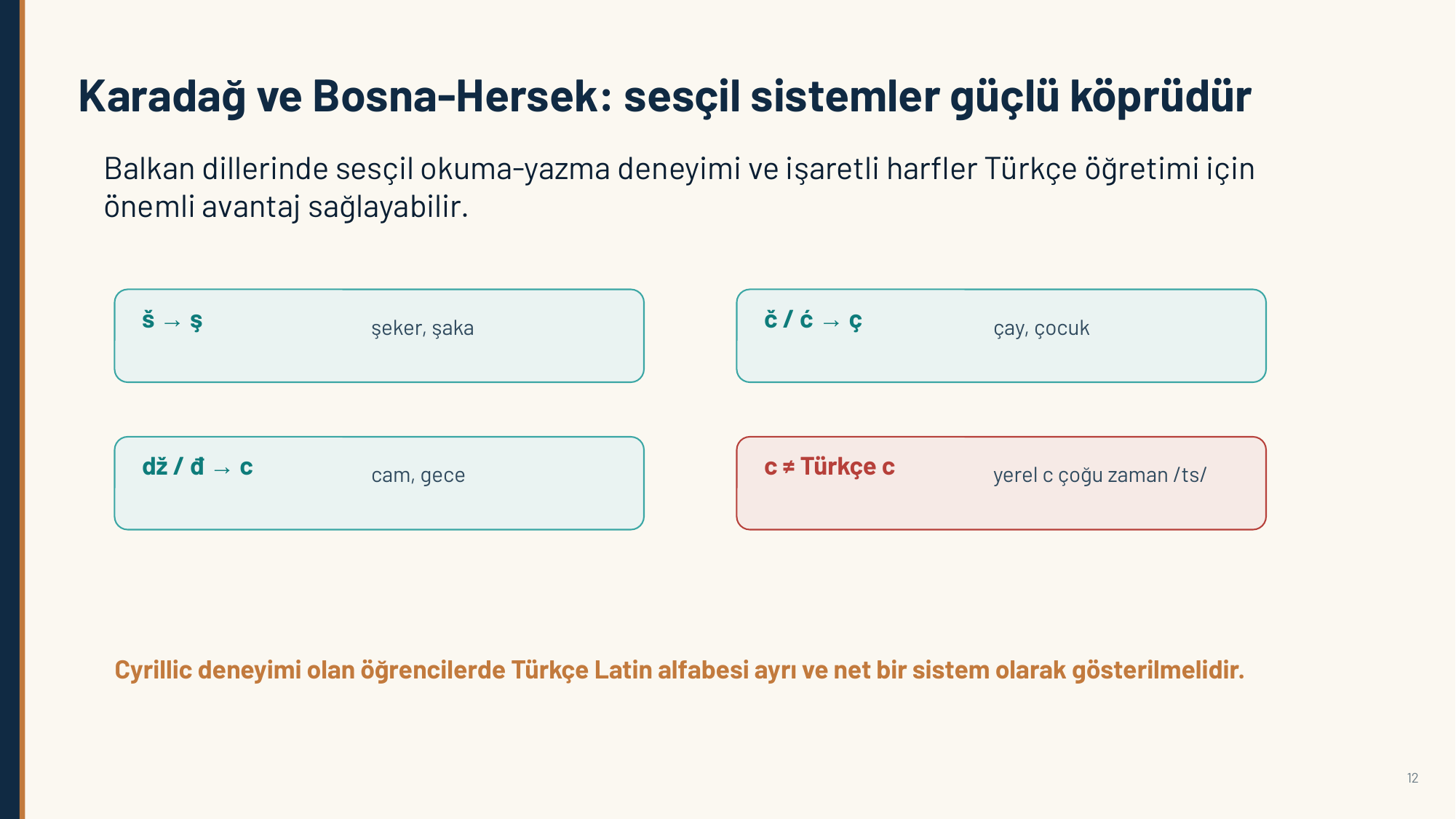

Karadağ ve Bosna-Hersek: sesçil sistemler güçlü köprüdür
Balkan dillerinde sesçil okuma-yazma deneyimi ve işaretli harfler Türkçe öğretimi için önemli avantaj sağlayabilir.

š → ş
č / ć → ç
şeker, şaka
çay, çocuk

dž / đ → c
c ≠ Türkçe c
cam, gece
yerel c çoğu zaman /ts/
Cyrillic deneyimi olan öğrencilerde Türkçe Latin alfabesi ayrı ve net bir sistem olarak gösterilmelidir.
12